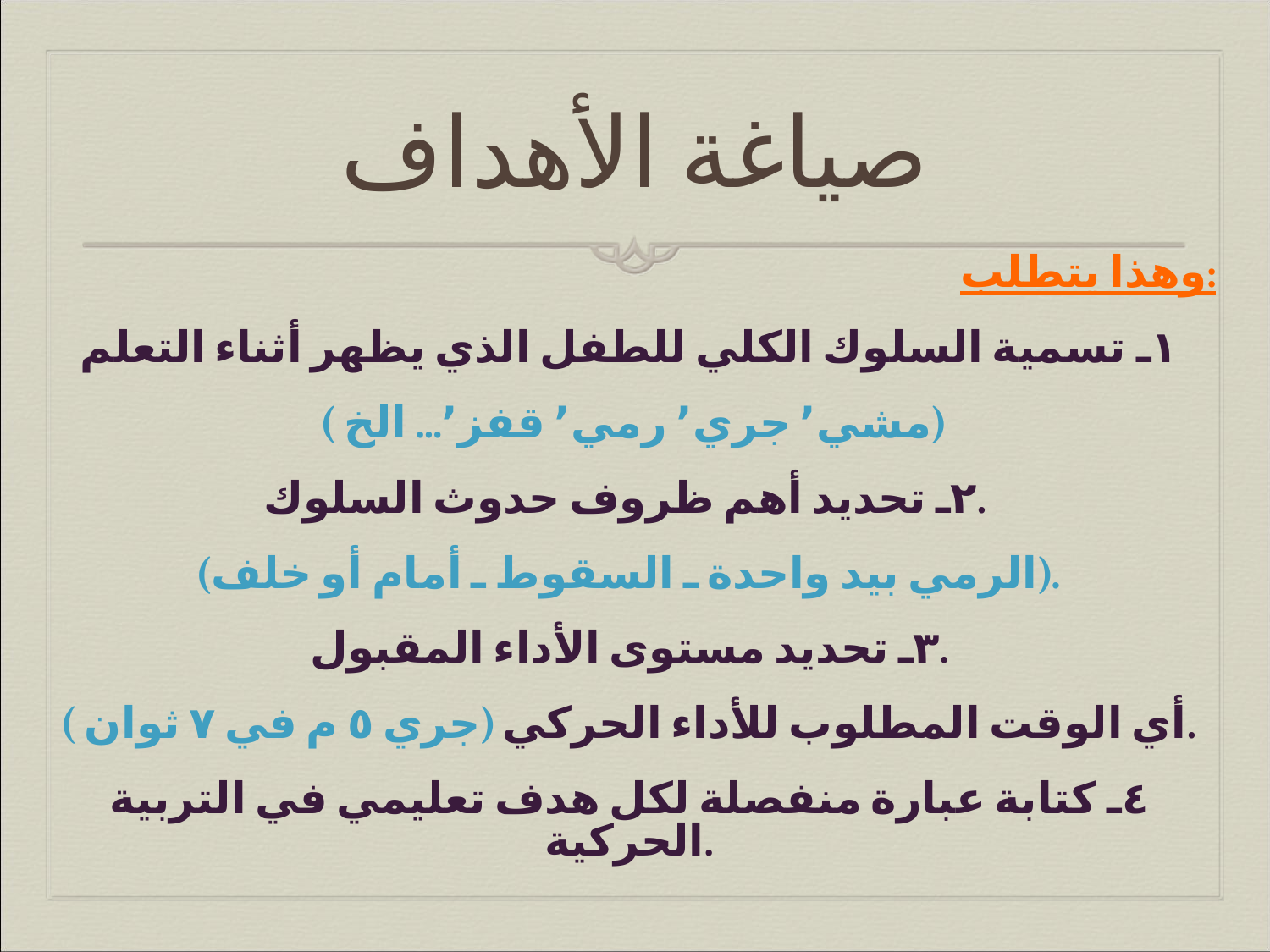

صياغة الأهداف
وهذا يتطلب:
١ـ تسمية السلوك الكلي للطفل الذي يظهر أثناء التعلم
 ( مشي٬ جري٬ رمي٬ قفز٬... الخ)
٢ـ تحديد أهم ظروف حدوث السلوك.
(الرمي بيد واحدة ـ السقوط ـ أمام أو خلف).
٣ـ تحديد مستوى الأداء المقبول.
( جري ٥ م في ٧ ثوان) أي الوقت المطلوب للأداء الحركي.
٤ـ كتابة عبارة منفصلة لكل هدف تعليمي في التربية الحركية.